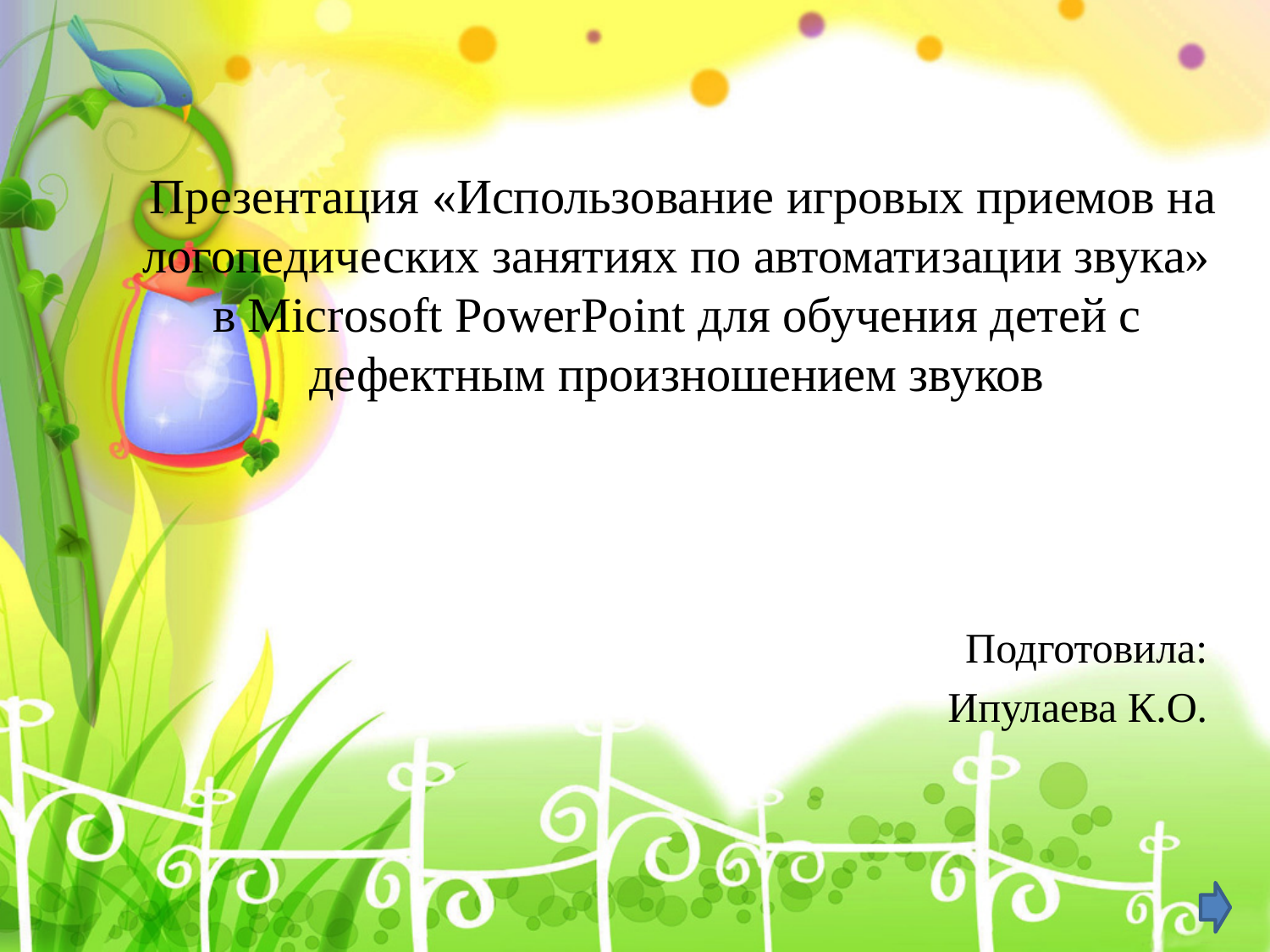

# Презентация «Использование игровых приемов на логопедических занятиях по автоматизации звука» в Microsoft PowerPoint для обучения детей с дефектным произношением звуков

Подготовила:
Ипулаева К.О.